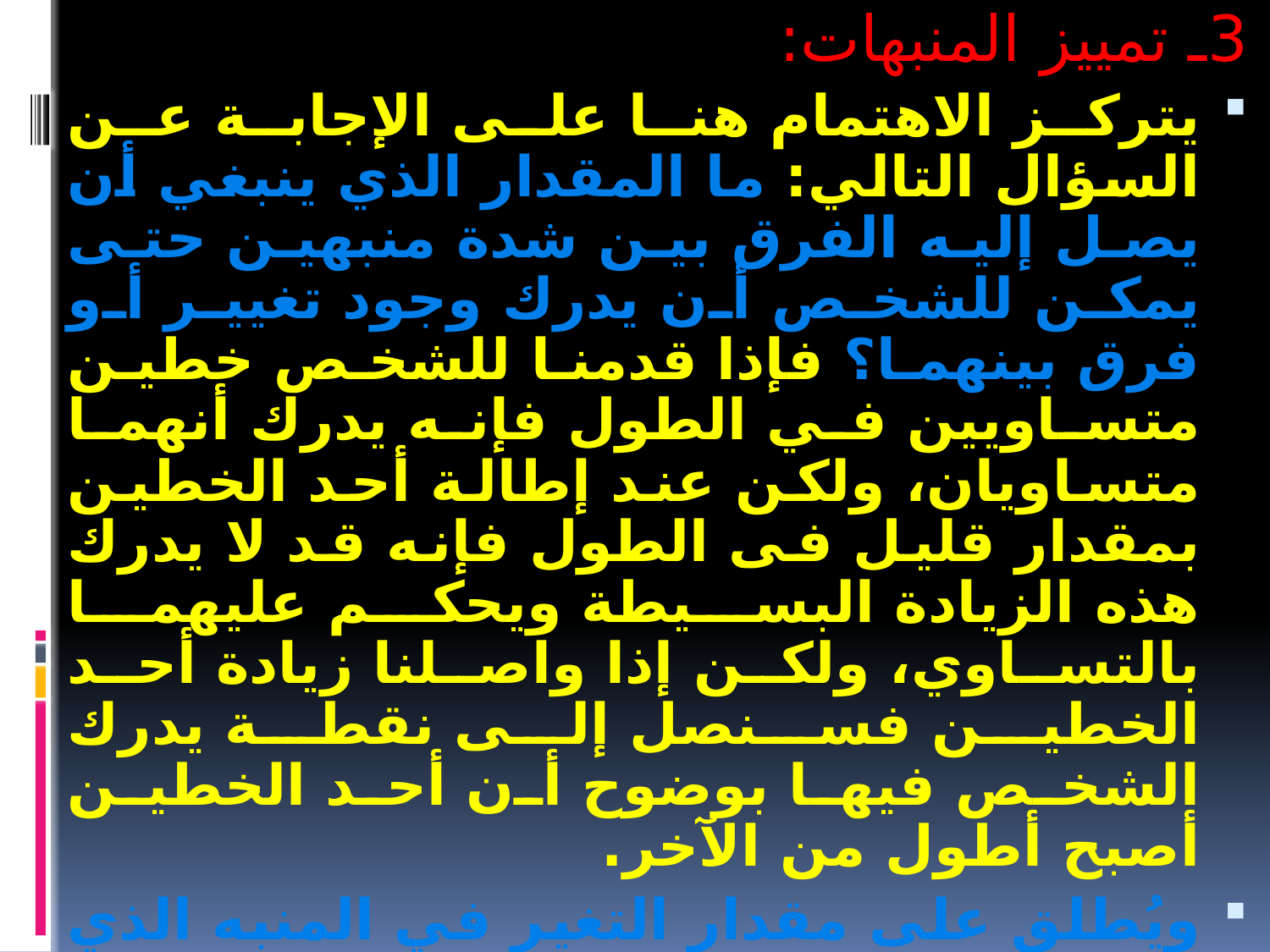

3ـ تمييز المنبهات:
يتركز الاهتمام هنا على الإجابة عن السؤال التالي: ما المقدار الذي ينبغي أن يصل إليه الفرق بين شدة منبهين حتى يمكن للشخص أن يدرك وجود تغيير أو فرق بينهما؟ فإذا قدمنا للشخص خطين متساويين في الطول فإنه يدرك أنهما متساويان، ولكن عند إطالة أحد الخطين بمقدار قليل فى الطول فإنه قد لا يدرك هذه الزيادة البسيطة ويحكم عليهما بالتساوي، ولكن إذا واصلنا زيادة أحد الخطين فسنصل إلى نقطة يدرك الشخص فيها بوضوح أن أحد الخطين أصبح أطول من الآخر.
ويُطلق على مقدار التغير في المنبه الذي يكفى لإدراك وجود فرق في الشدة بين منبهين، مصطلح العتبة الفارقة أو الفرق الذي نكاد نلاحظه.